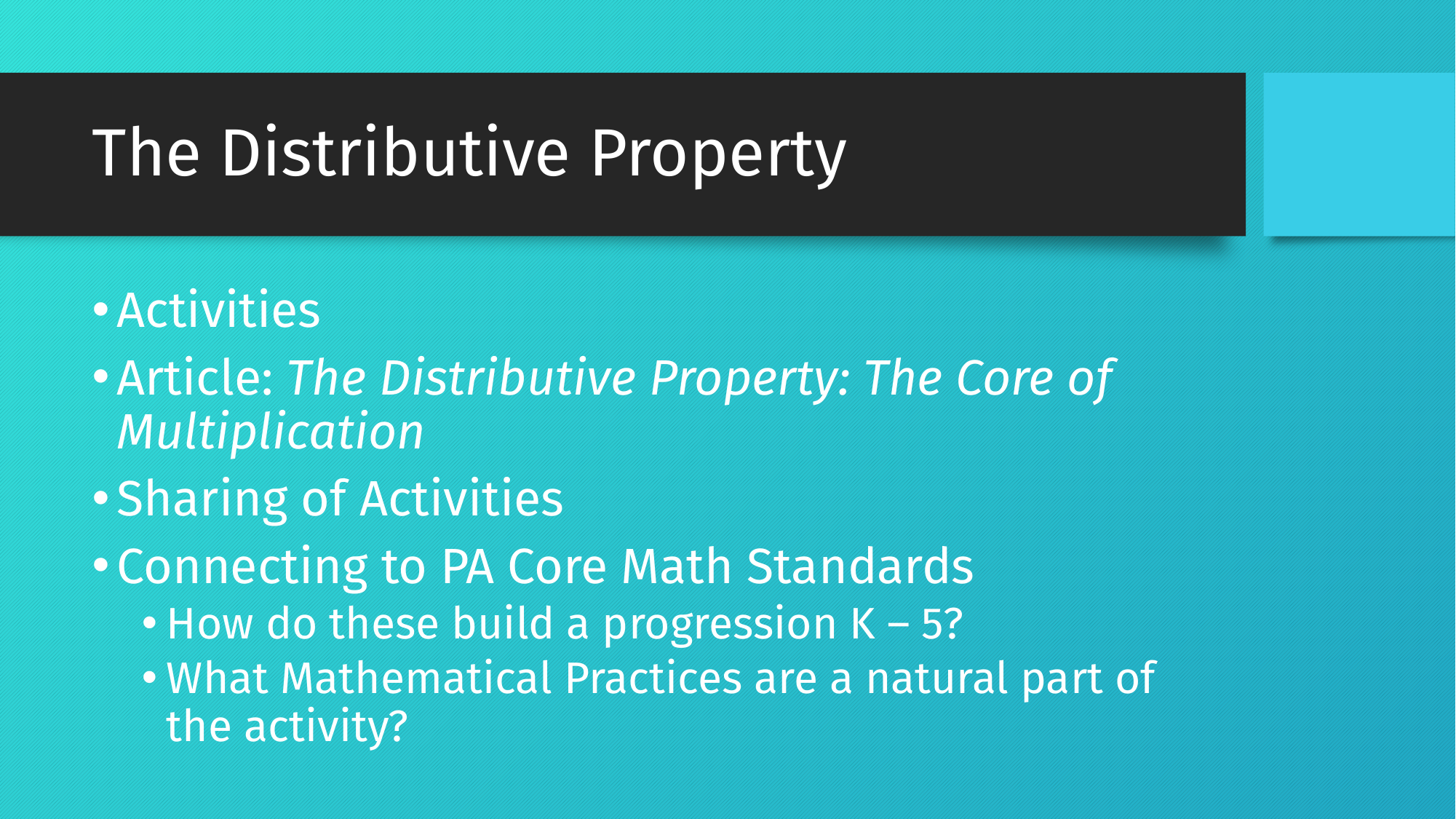

# The Distributive Property
Activities
Article: The Distributive Property: The Core of Multiplication
Sharing of Activities
Connecting to PA Core Math Standards
How do these build a progression K – 5?
What Mathematical Practices are a natural part of the activity?